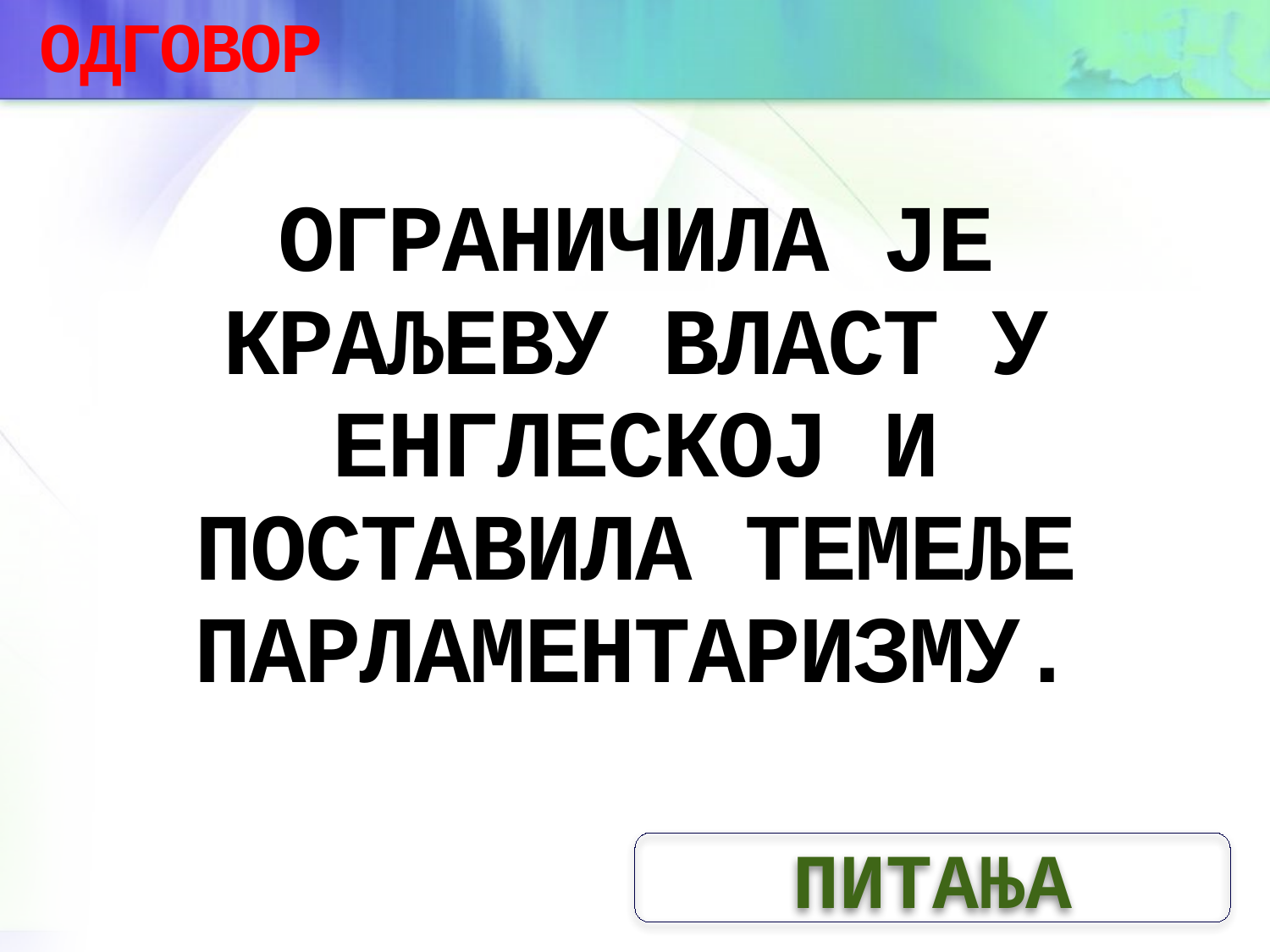

ОДГОВОР
# ОГРАНИЧИЛА ЈЕ КРАЉЕВУ ВЛАСТ У ЕНГЛЕСКОЈ И ПОСТАВИЛА ТЕМЕЉЕ ПАРЛАМЕНТАРИЗМУ.
ПИТАЊА